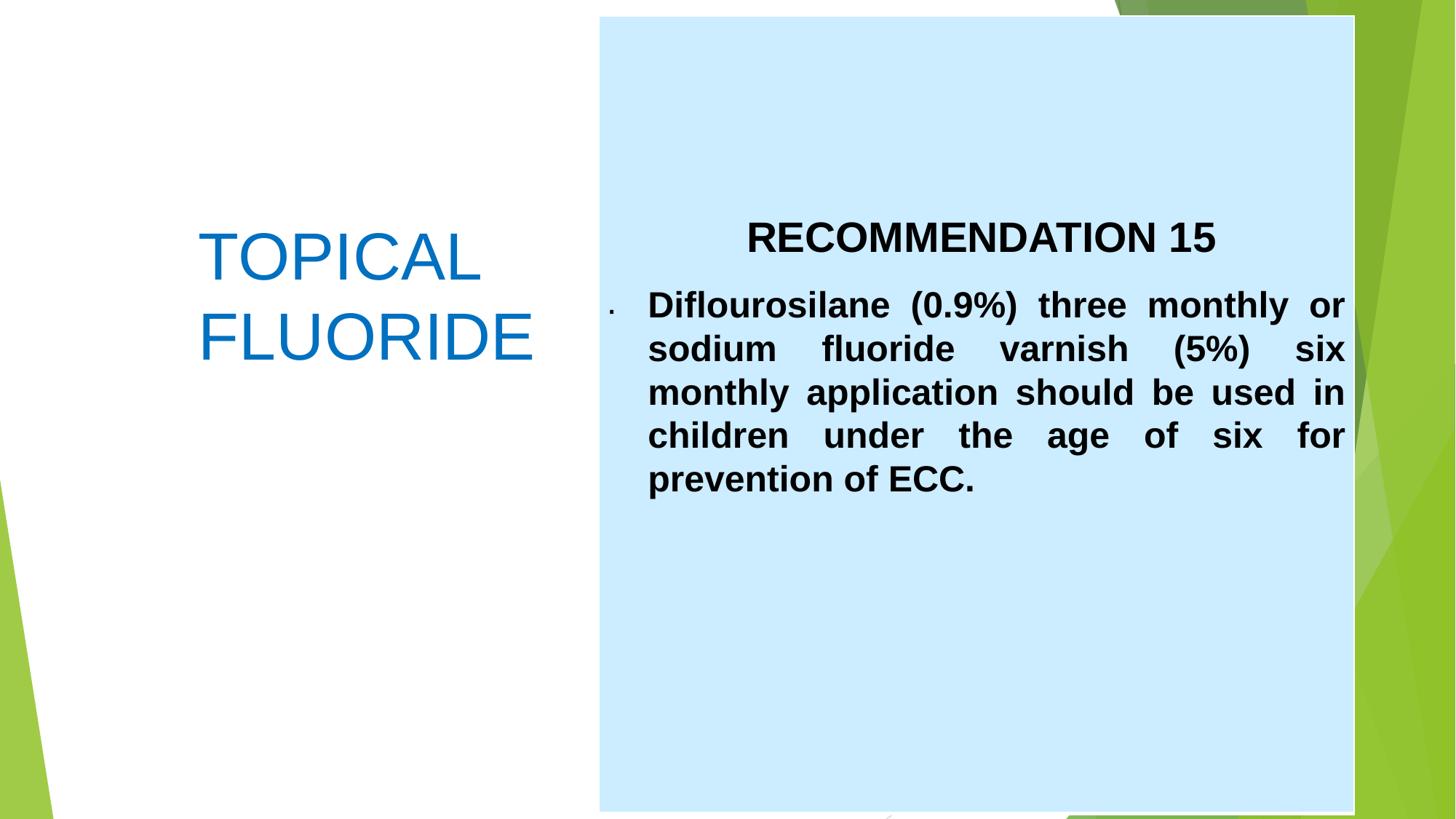

| RECOMMENDATION 15 Diflourosilane (0.9%) three monthly or sodium fluoride varnish (5%) six monthly application should be used in children under the age of six for prevention of ECC. |
| --- |
TOPICAL FLUORIDE

7